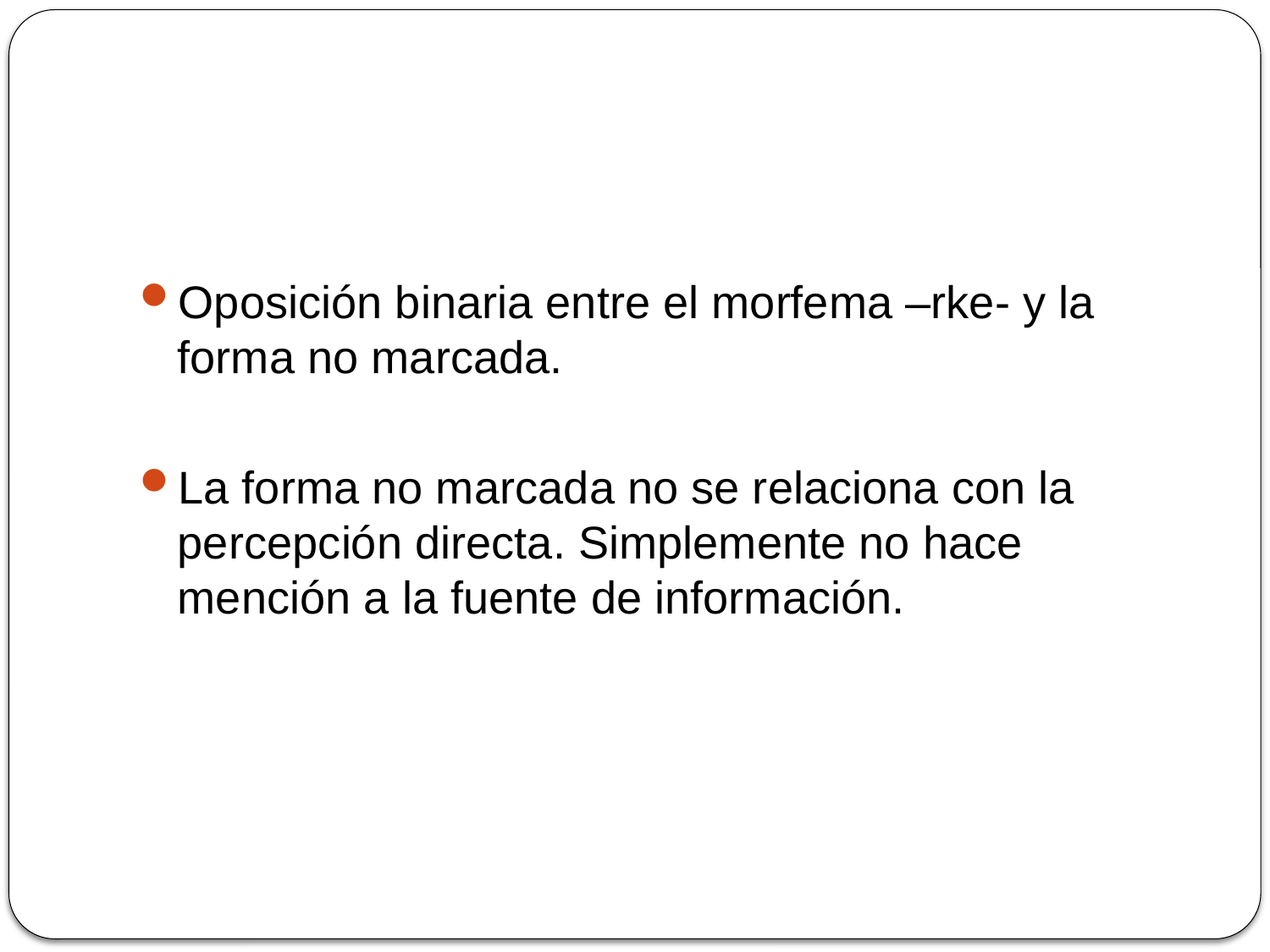

#

Oposición binaria entre el morfema –rke- y la forma no marcada.

La forma no marcada no se relaciona con la percepción directa. Simplemente no hace mención a la fuente de información.